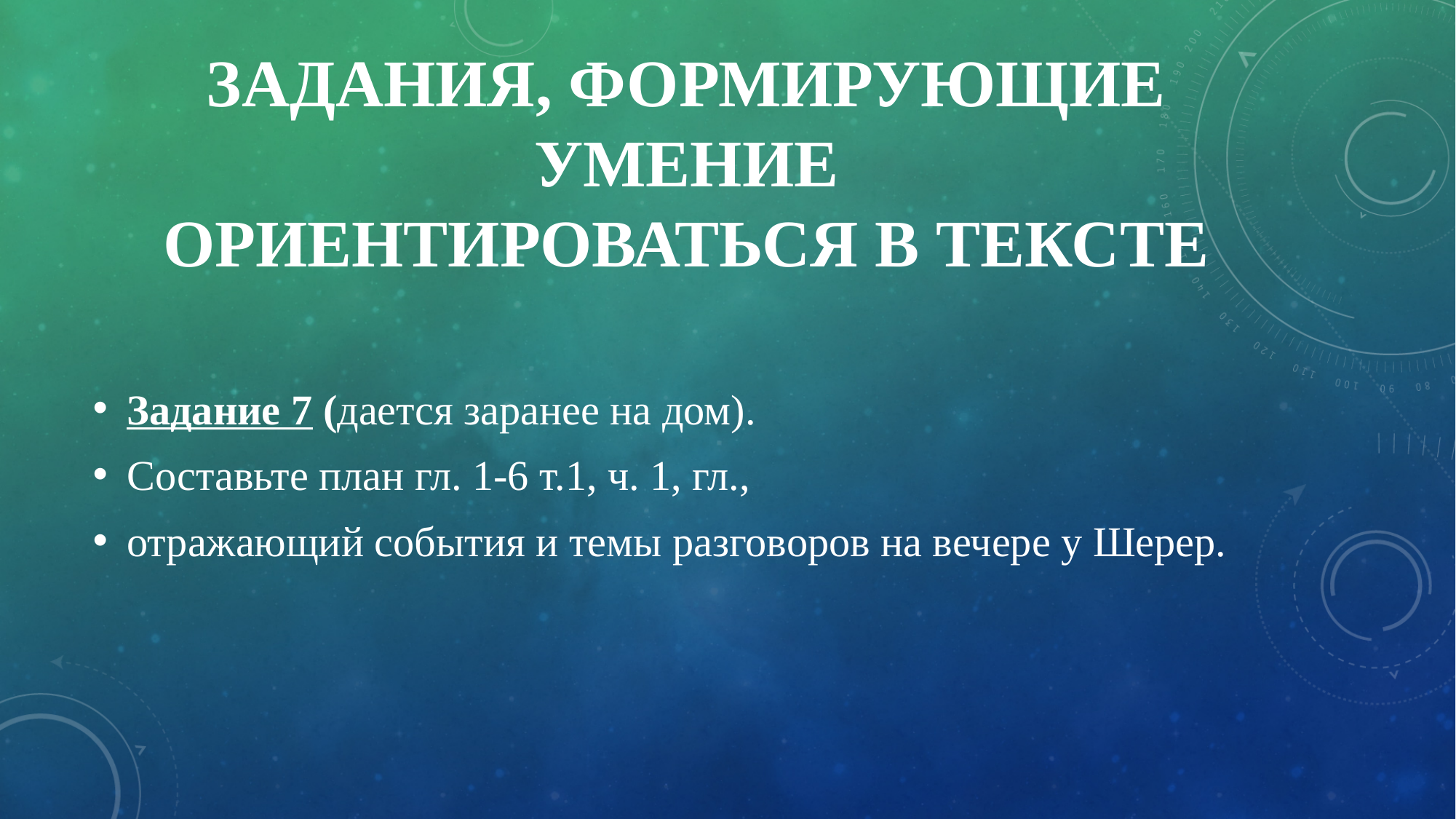

# Задания, формирующие умение ориентироваться в тексте
Задание 7 (дается заранее на дом).
Составьте план гл. 1-6 т.1, ч. 1, гл.,
отражающий события и темы разговоров на вечере у Шерер.